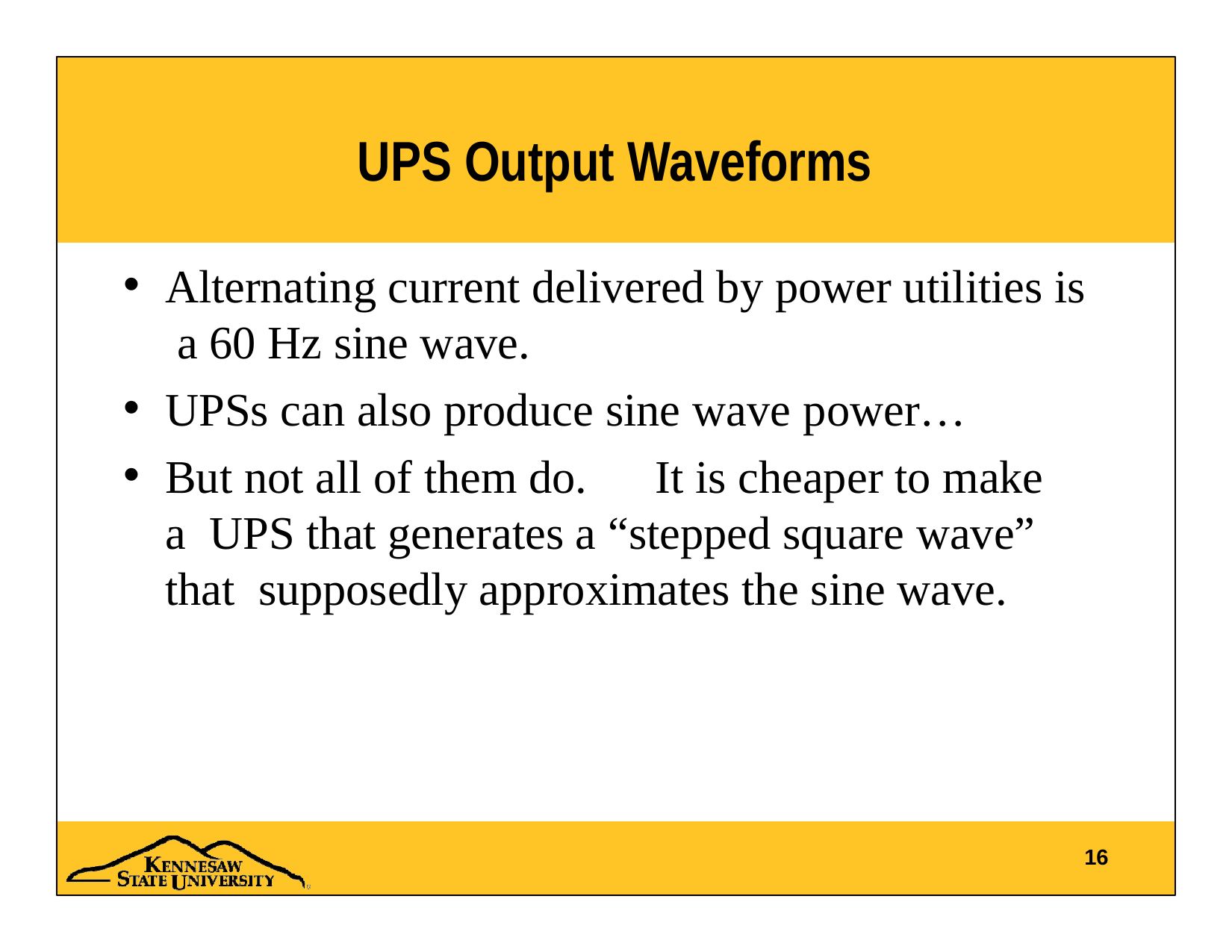

# UPS Output Waveforms
Alternating current delivered by power utilities is  a 60 Hz sine wave.
UPSs can also produce sine wave power…
But not all of them do.	It is cheaper to make a  UPS that generates a “stepped square wave” that  supposedly approximates the sine wave.

16